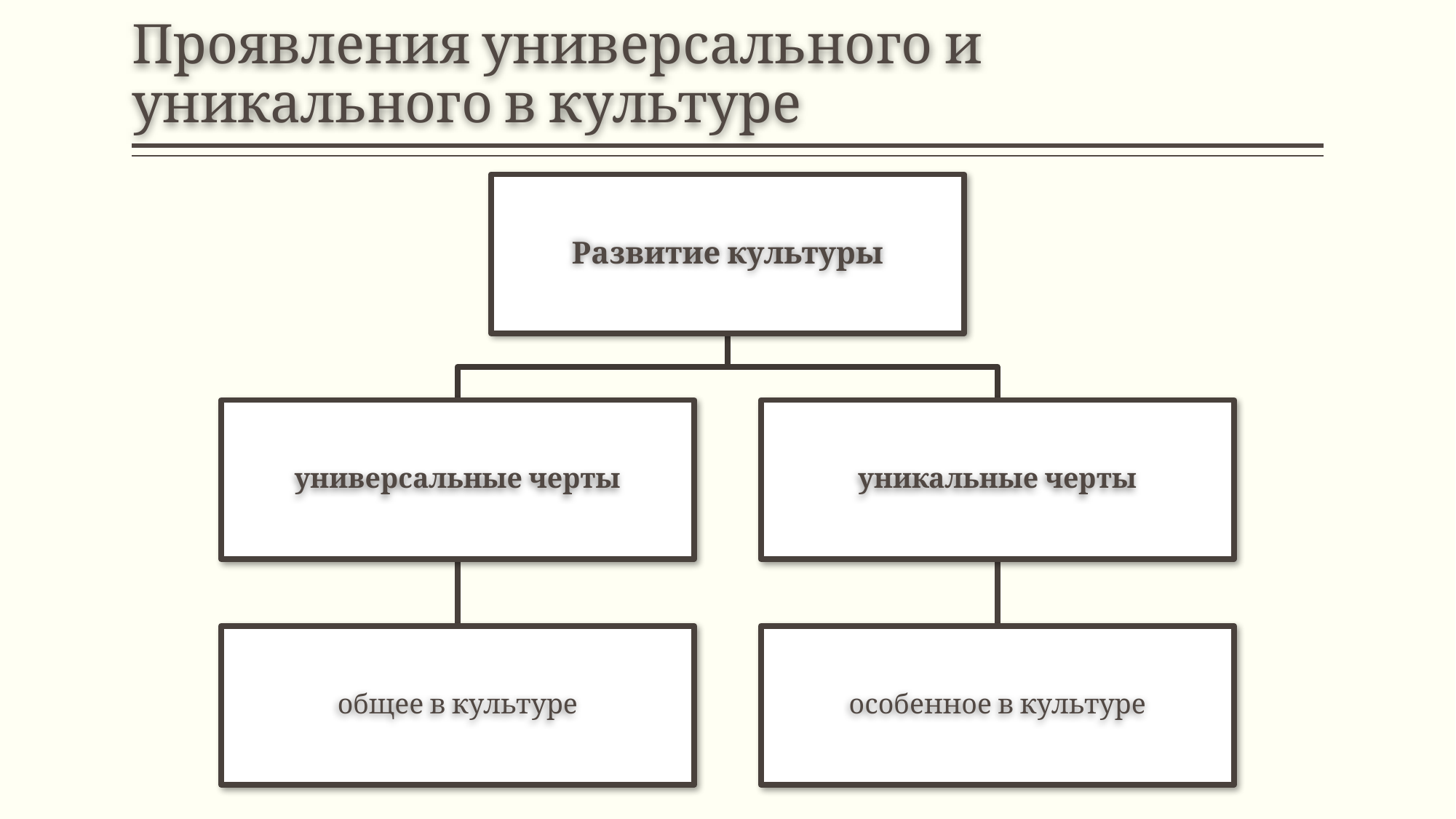

# Проявления универсального и уникального в культуре

Развитие культуры

универсальные черты

уникальные черты

общее в культуре

особенное в культуре